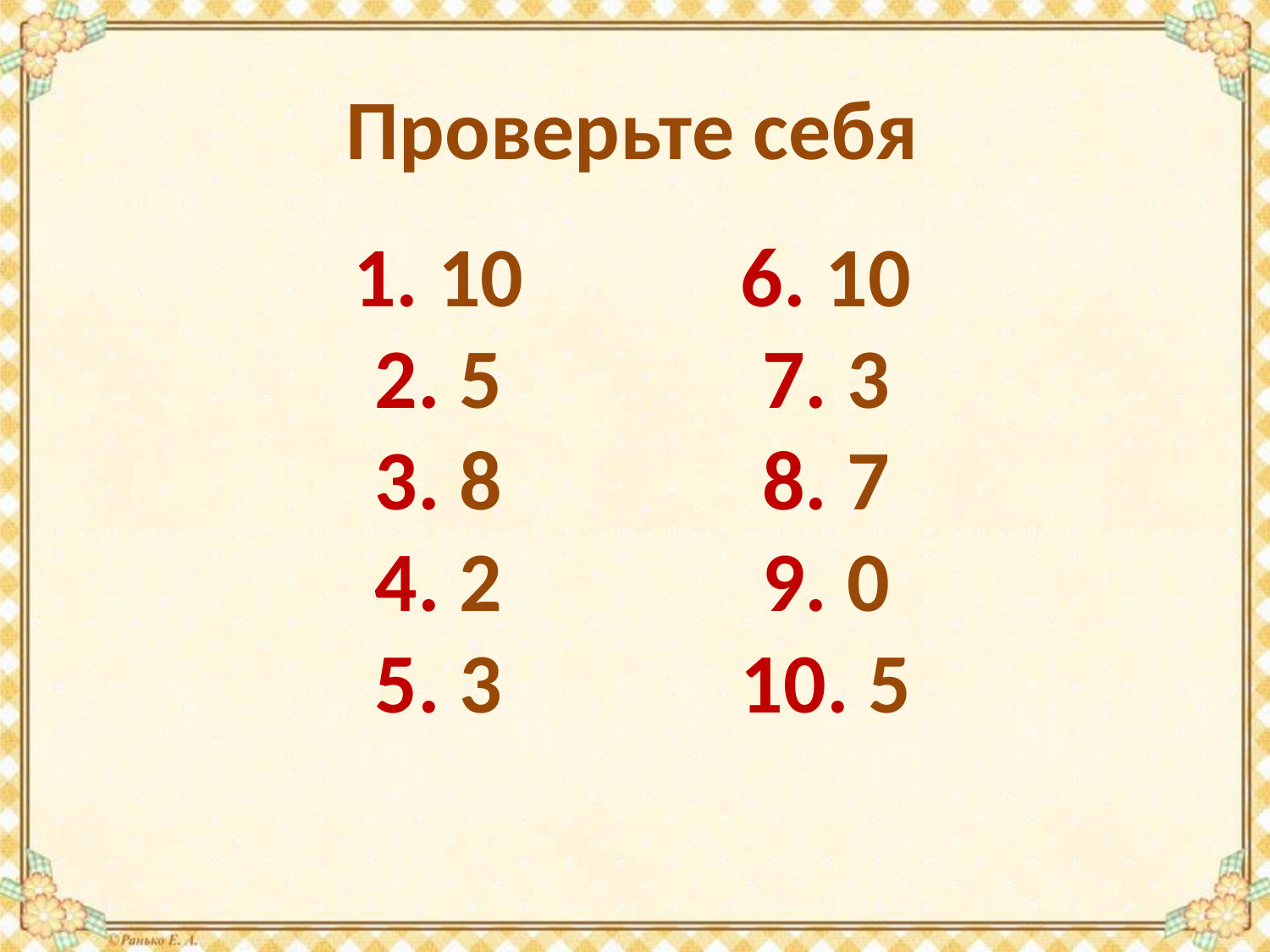

Проверьте себя
1. 10
2. 5
3. 8
4. 2
5. 3
6. 10
7. 3
8. 7
9. 0
10. 5